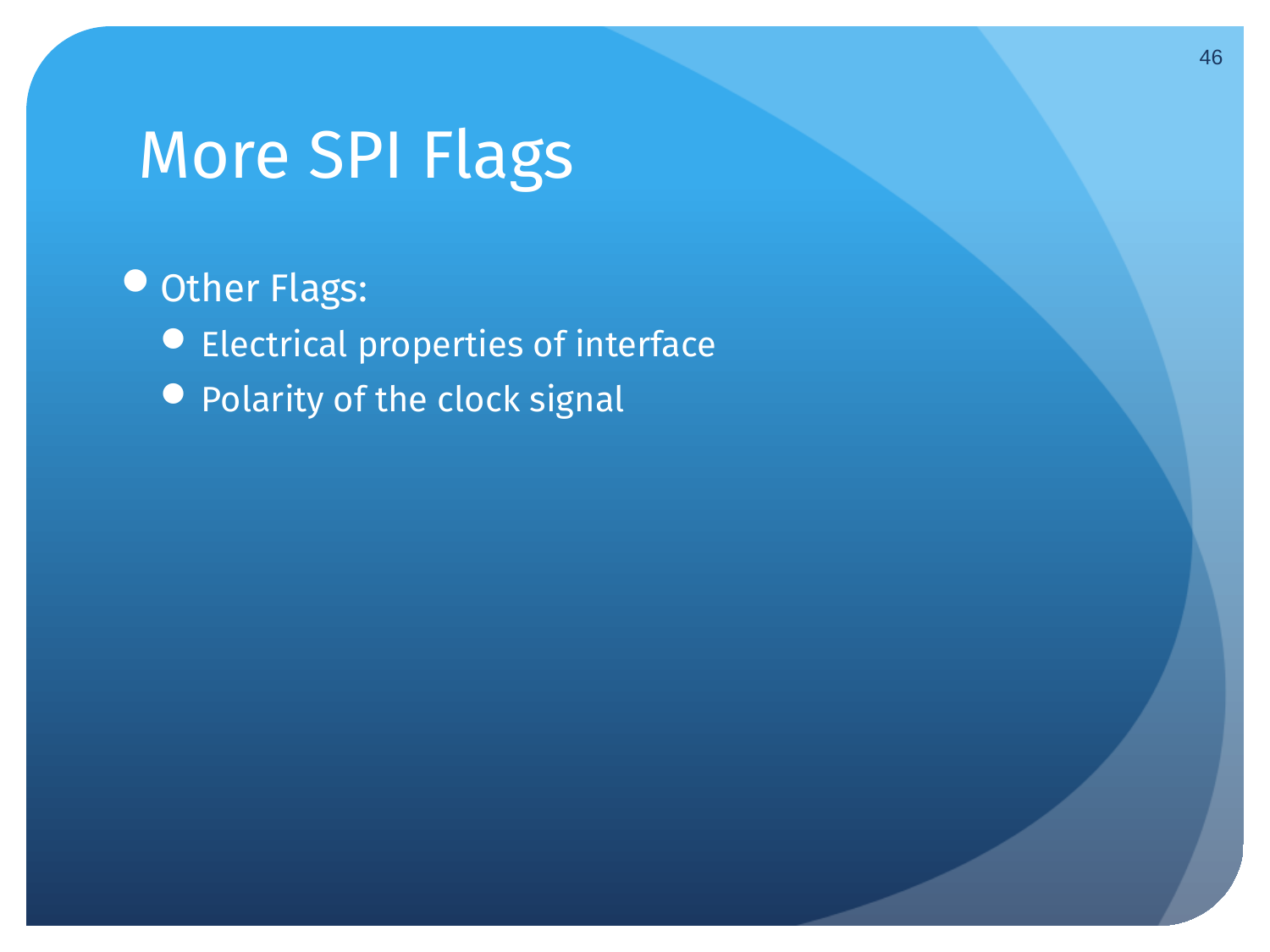

46
# More SPI Flags
Other Flags:
Electrical properties of interface
Polarity of the clock signal